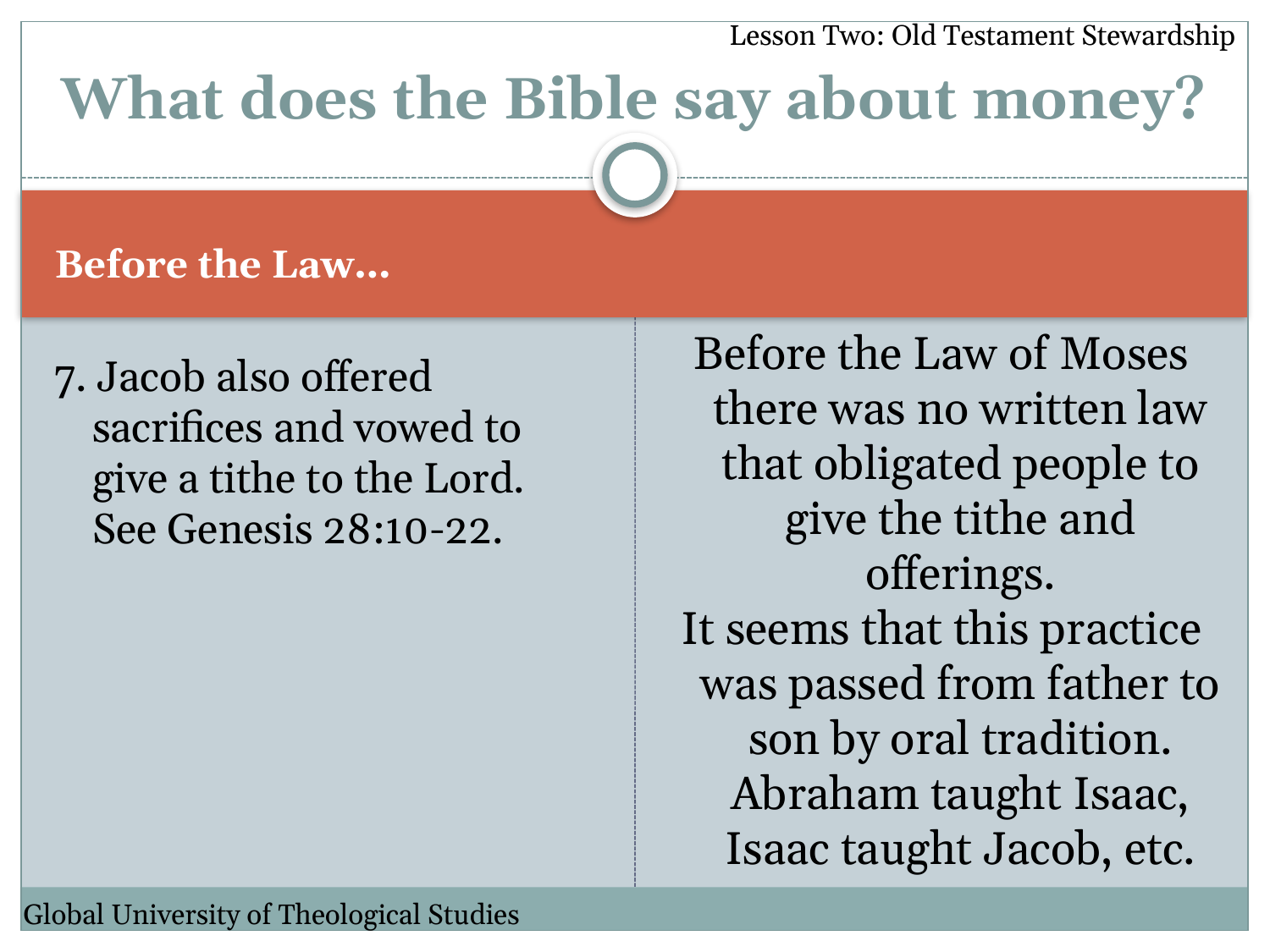

Lesson Two: Old Testament Stewardship
# What does the Bible say about money?
Before the Law…
Before the Law of Moses there was no written law that obligated people to give the tithe and offerings.
7. Jacob also offered sacrifices and vowed to give a tithe to the Lord. See Genesis 28:10-22.
It seems that this practice was passed from father to son by oral tradition. Abraham taught Isaac, Isaac taught Jacob, etc.
Global University of Theological Studies